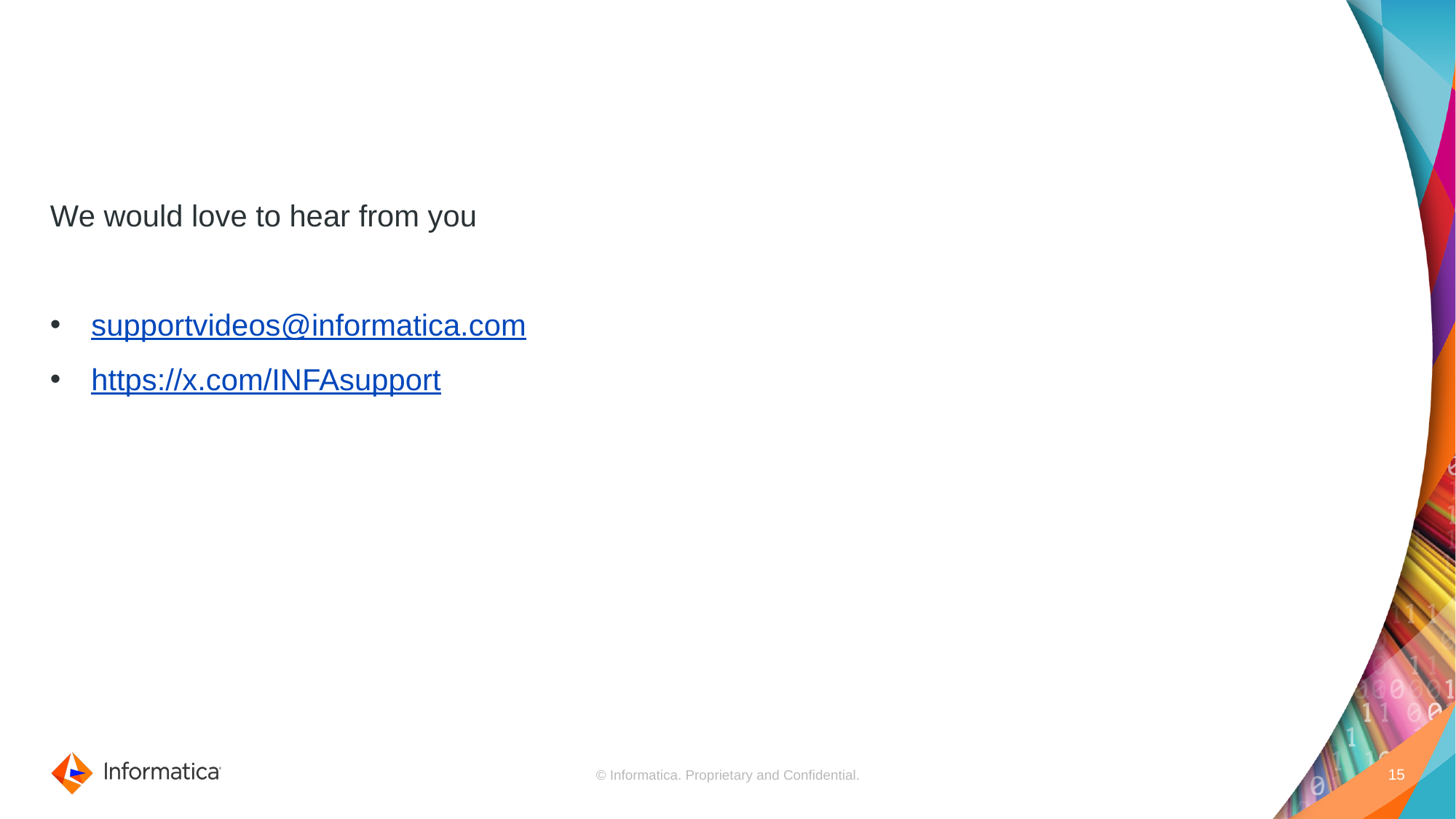

We would love to hear from you

supportvideos@informatica.com
https://x.com/INFAsupport